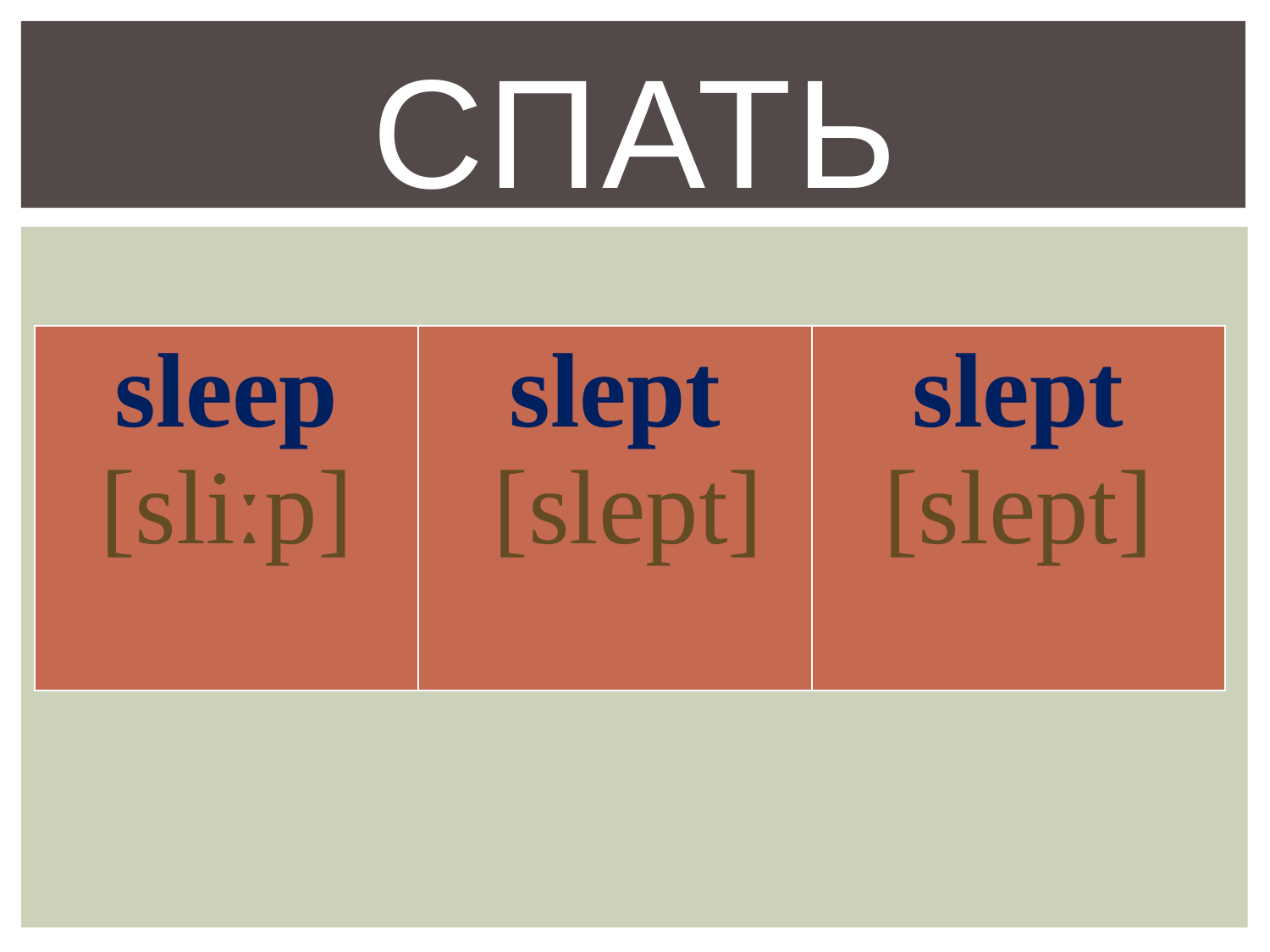

# спать
| sleep [sliːp] | slept [slept] | slept [slept] |
| --- | --- | --- |